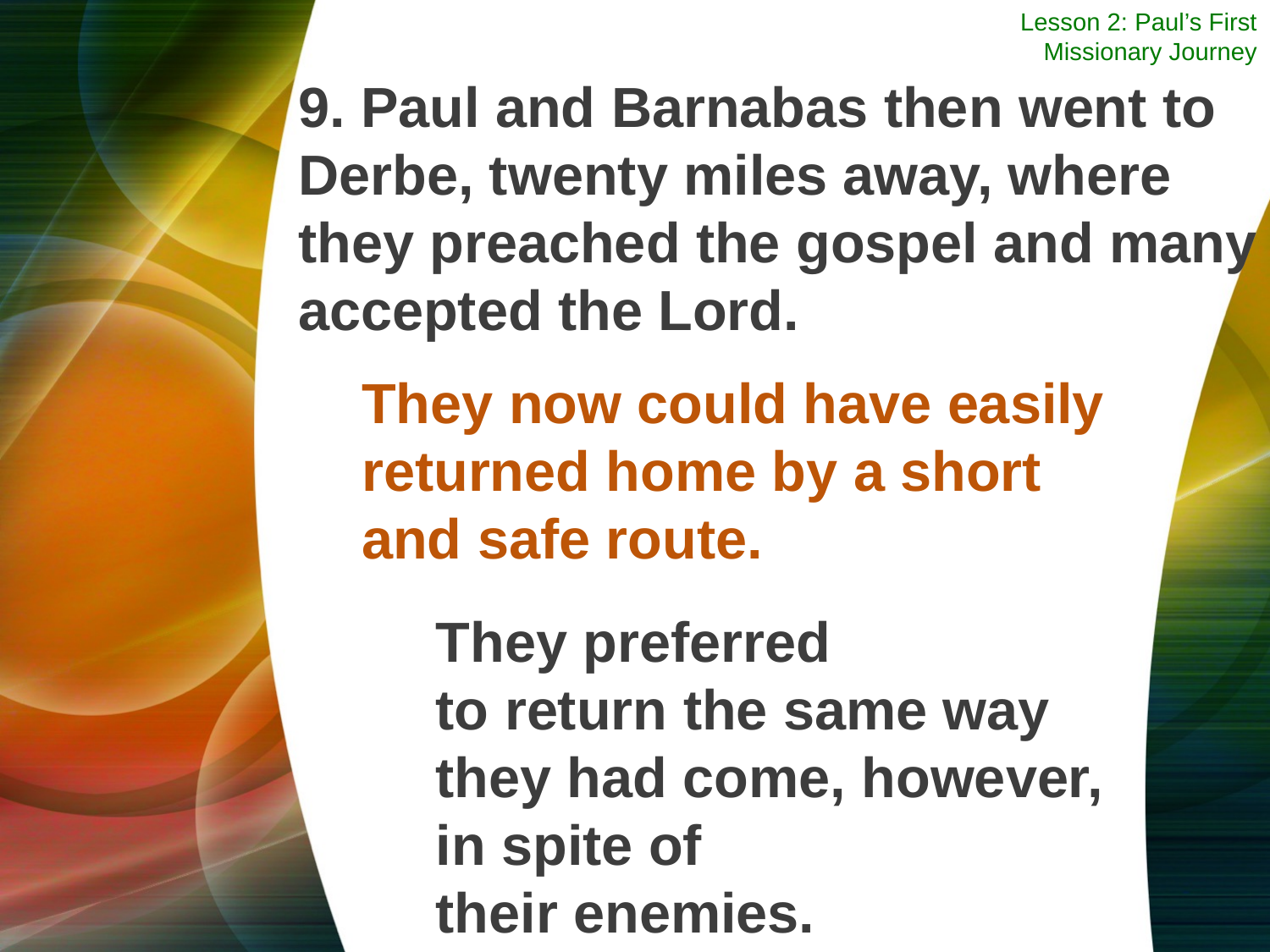

Lesson 2: Paul’s First Missionary Journey
9. Paul and Barnabas then went to Derbe, twenty miles away, where they preached the gospel and many accepted the Lord.
They now could have easily returned home by a short and safe route.
They preferred
to return the same way they had come, however, in spite of
their enemies.